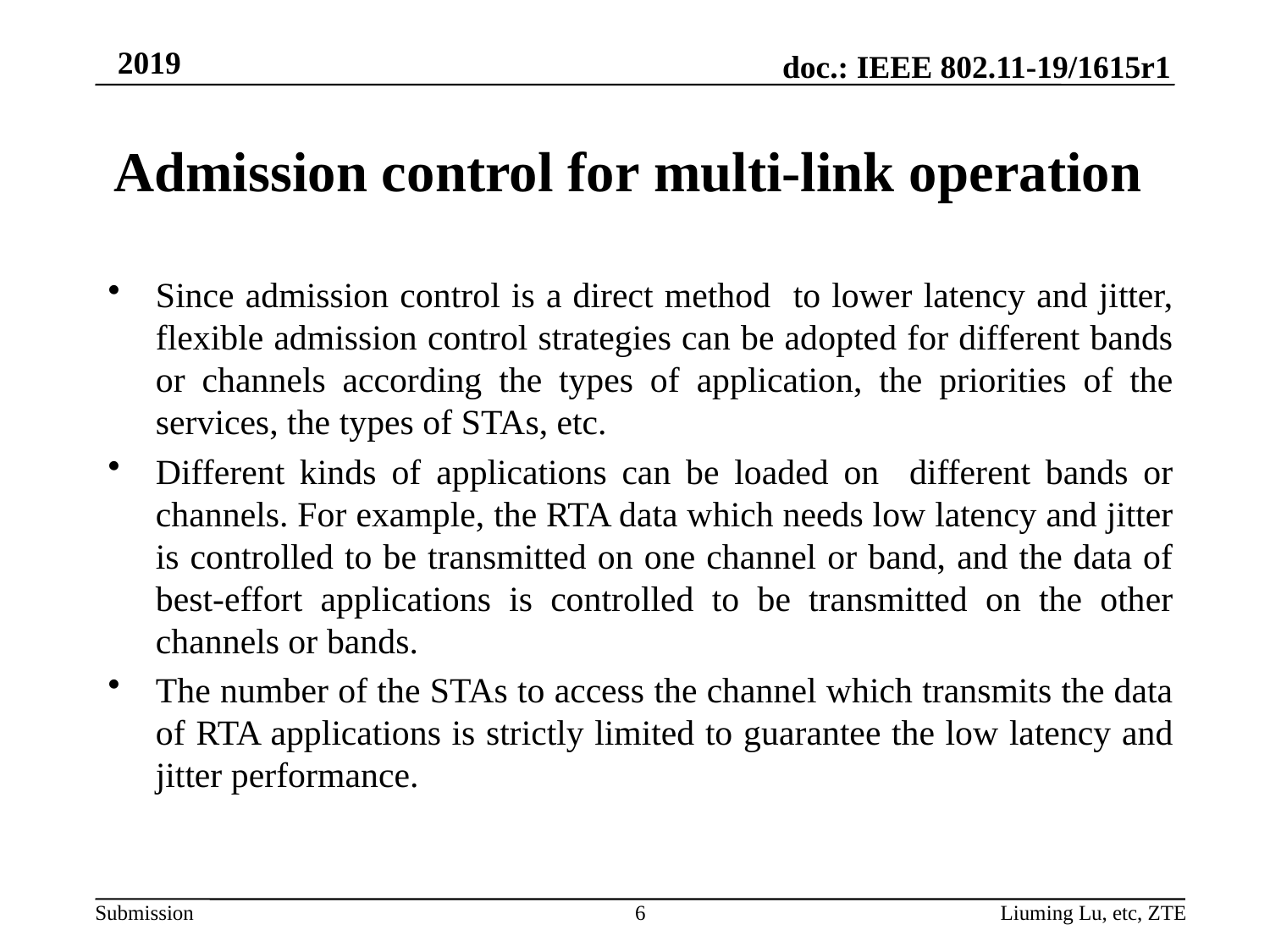

# Admission control for multi-link operation
Since admission control is a direct method  to lower latency and jitter, flexible admission control strategies can be adopted for different bands or channels according the types of application, the priorities of the services, the types of STAs, etc.
Different kinds of applications can be loaded on  different bands or channels. For example, the RTA data which needs low latency and jitter is controlled to be transmitted on one channel or band, and the data of best-effort applications is controlled to be transmitted on the other channels or bands.
The number of the STAs to access the channel which transmits the data of RTA applications is strictly limited to guarantee the low latency and jitter performance.
6
Liuming Lu, etc, ZTE